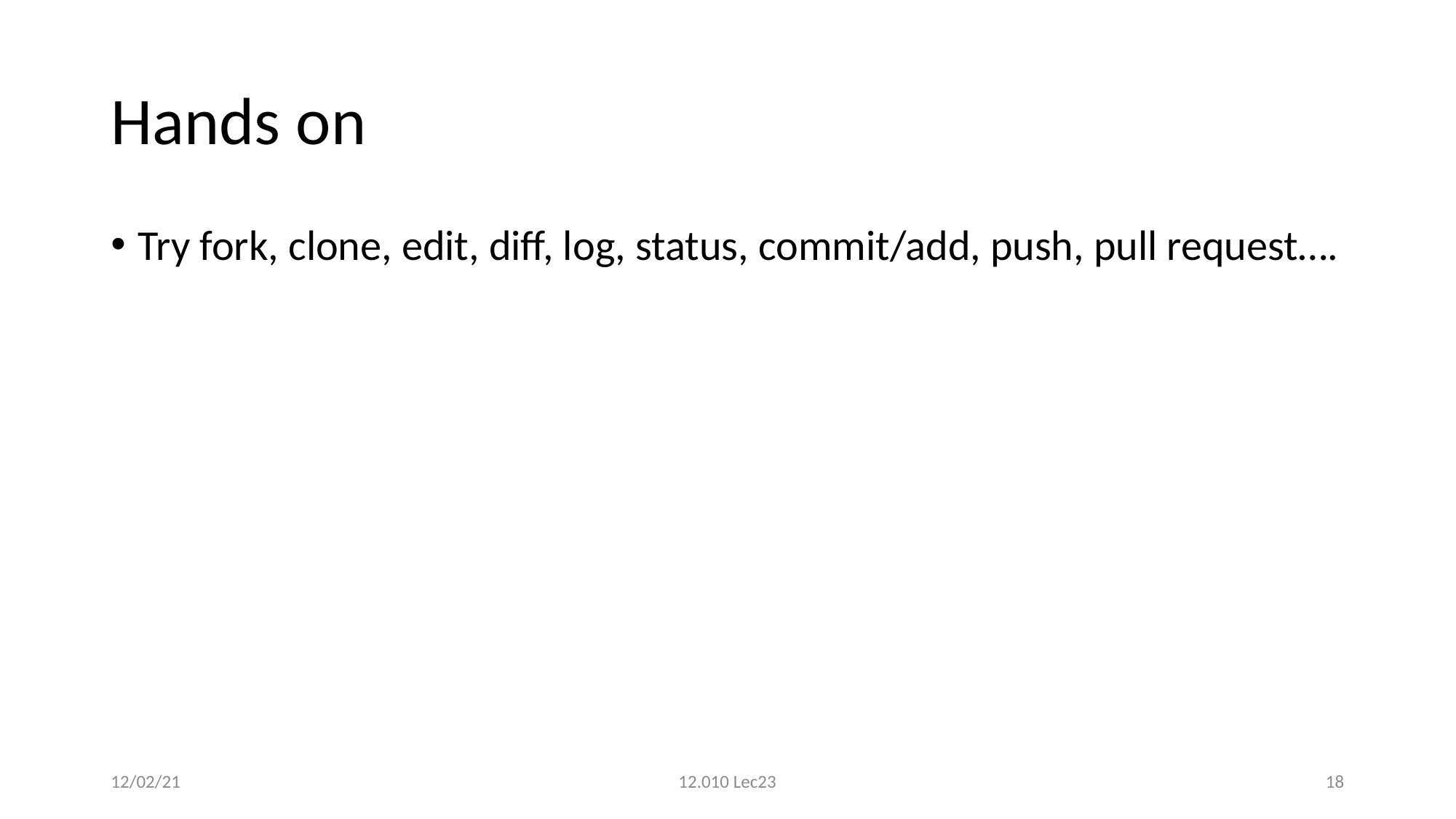

# Hands on
Try fork, clone, edit, diff, log, status, commit/add, push, pull request….
12/02/21
12.010 Lec23
18